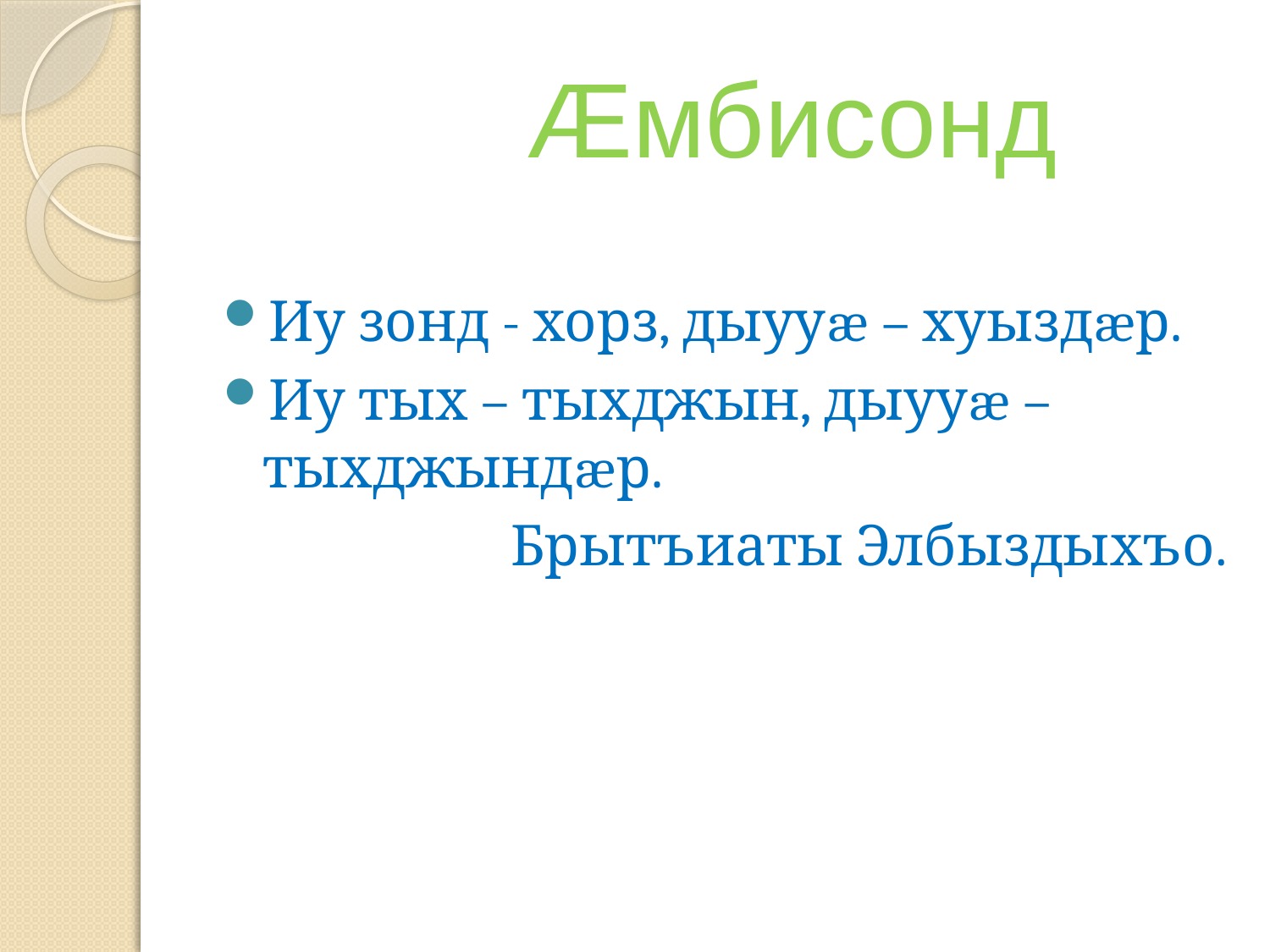

# Æмбисонд

Иу зонд - хорз, дыууæ – хуыздæр.
Иу тых – тыхджын, дыууæ – тыхджындæр.
                       Брытъиаты Элбыздыхъо.